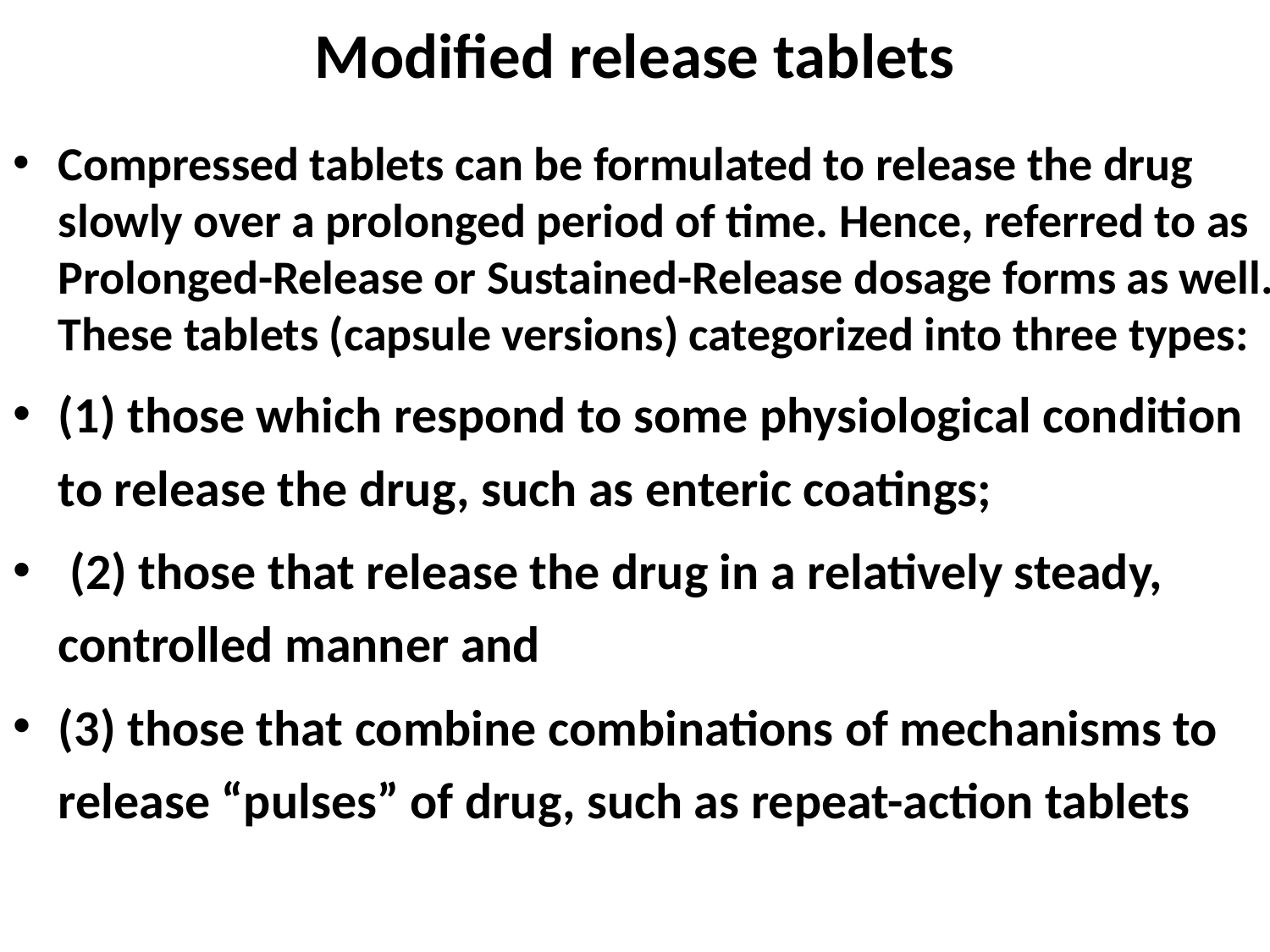

# Modified release tablets
Compressed tablets can be formulated to release the drug slowly over a prolonged period of time. Hence, referred to as Prolonged-Release or Sustained-Release dosage forms as well. These tablets (capsule versions) categorized into three types:
(1) those which respond to some physiological condition to release the drug, such as enteric coatings;
 (2) those that release the drug in a relatively steady, controlled manner and
(3) those that combine combinations of mechanisms to release “pulses” of drug, such as repeat-action tablets